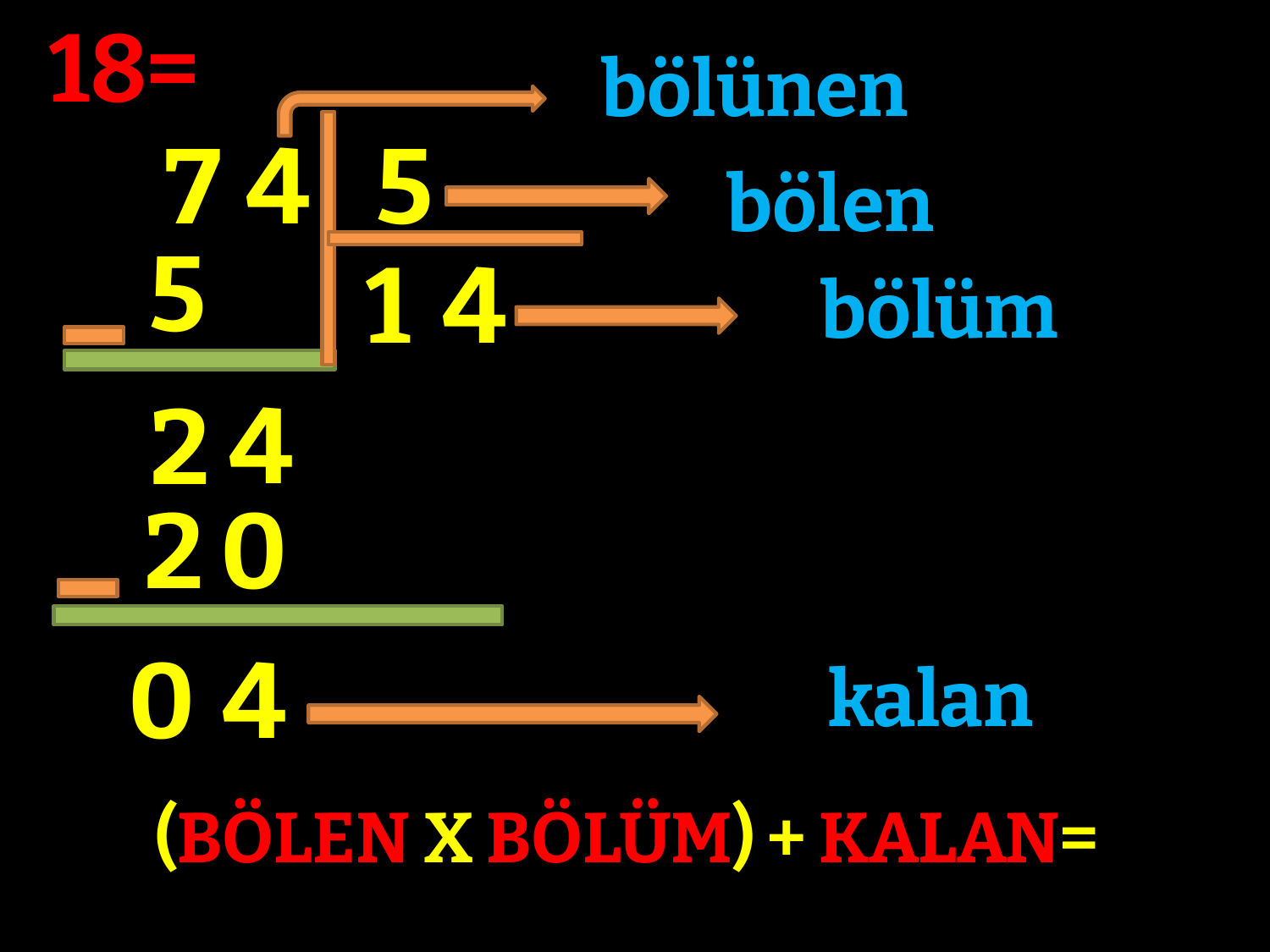

18=
bölünen

4
7
5
bölen

5
1
4
bölüm
#

4
2
2
0

0
4
kalan

(BÖLEN X BÖLÜM) + KALAN=